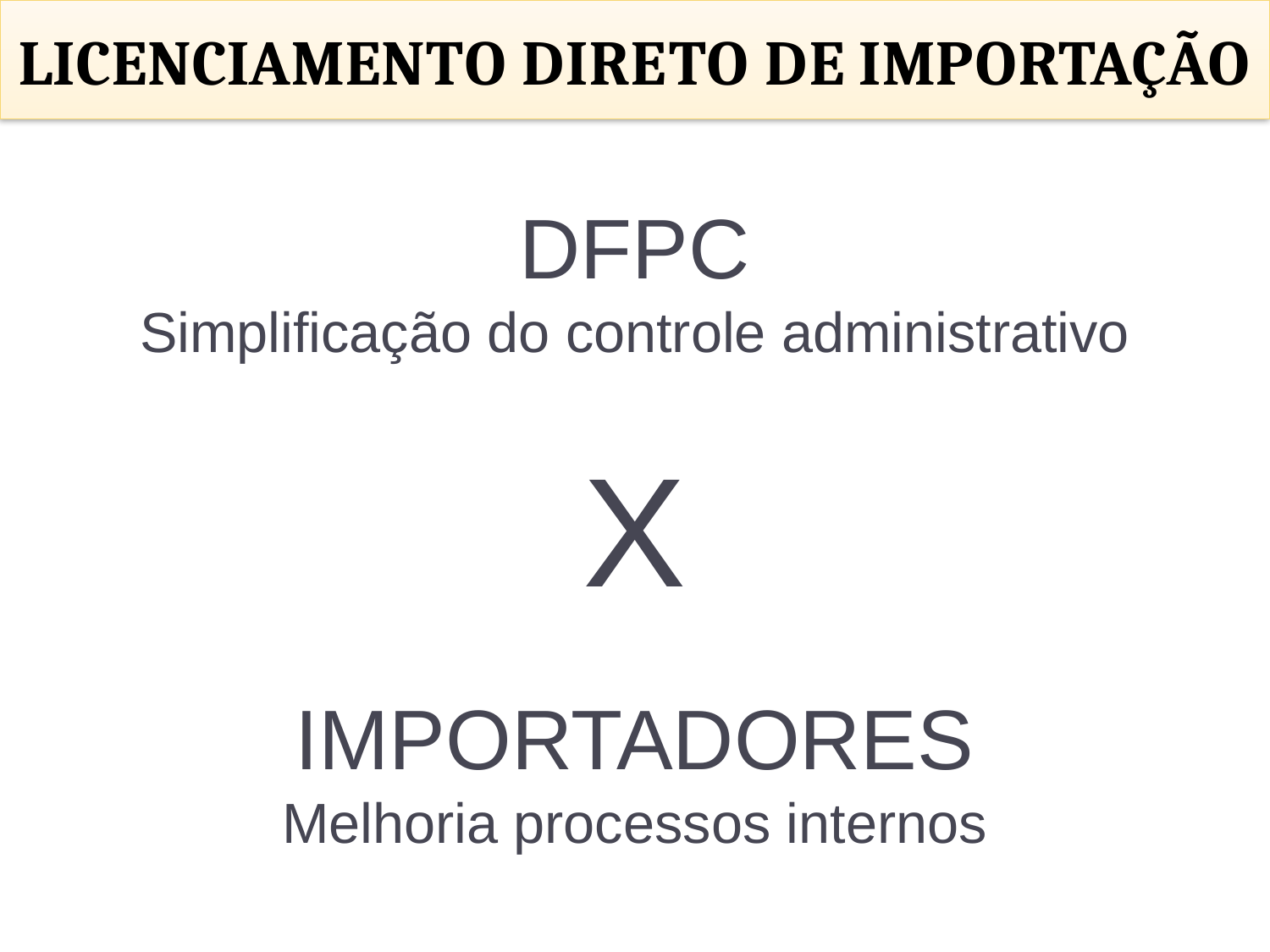

LICENCIAMENTO DIRETO DE IMPORTAÇÃO
DFPC
Simplificação do controle administrativo

X

IMPORTADORES
Melhoria processos internos